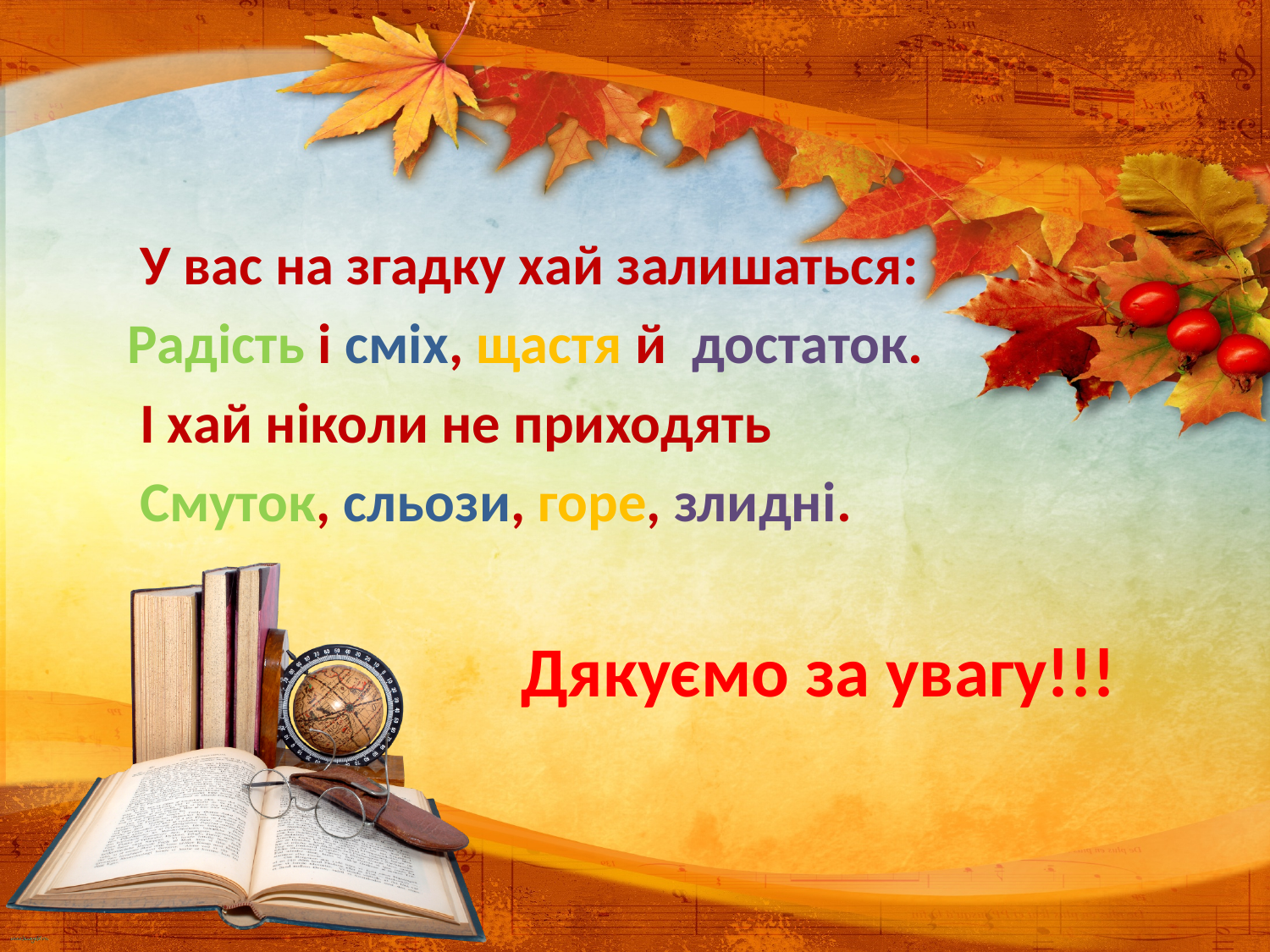

#
     У вас на згадку хай залишаться:
    Радість і сміх, щастя й  достаток.
     І хай ніколи не приходять
     Смуток, сльози, горе, злидні.

                                   Дякуємо за увагу!!!